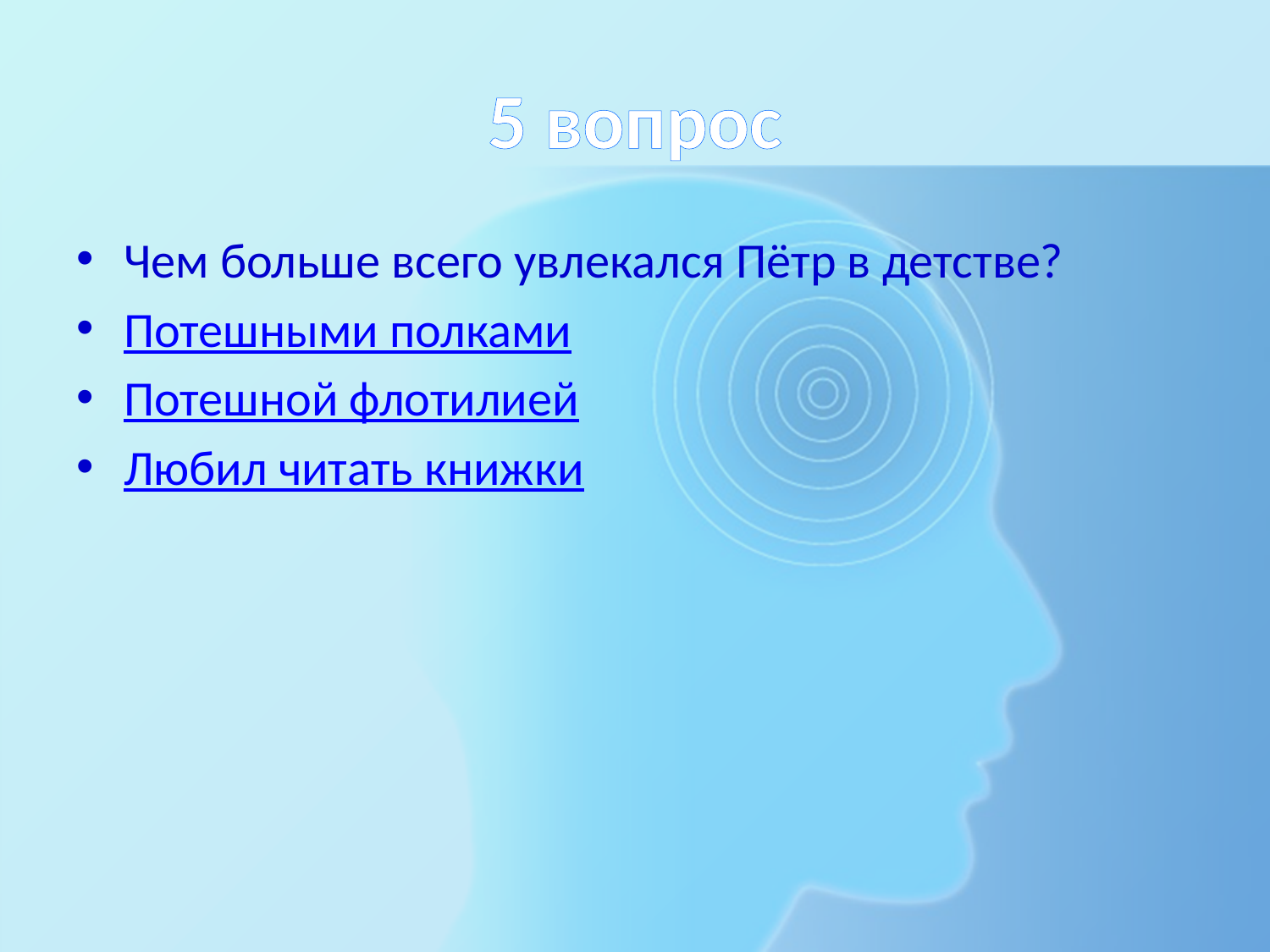

# 5 вопрос
Чем больше всего увлекался Пётр в детстве?
Потешными полками
Потешной флотилией
Любил читать книжки